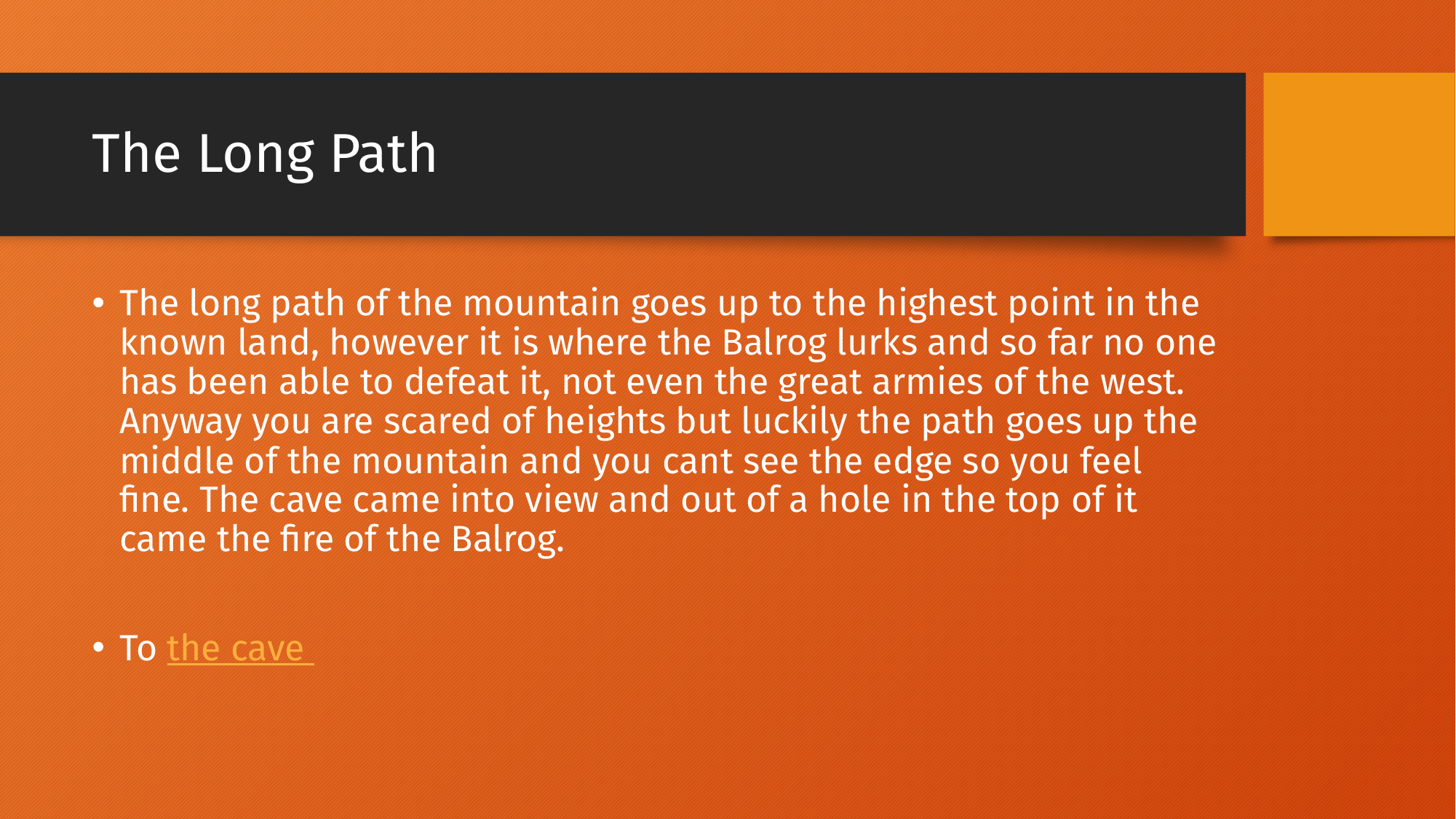

# The Long Path
The long path of the mountain goes up to the highest point in the known land, however it is where the Balrog lurks and so far no one has been able to defeat it, not even the great armies of the west. Anyway you are scared of heights but luckily the path goes up the middle of the mountain and you cant see the edge so you feel fine. The cave came into view and out of a hole in the top of it came the fire of the Balrog.

To the cave